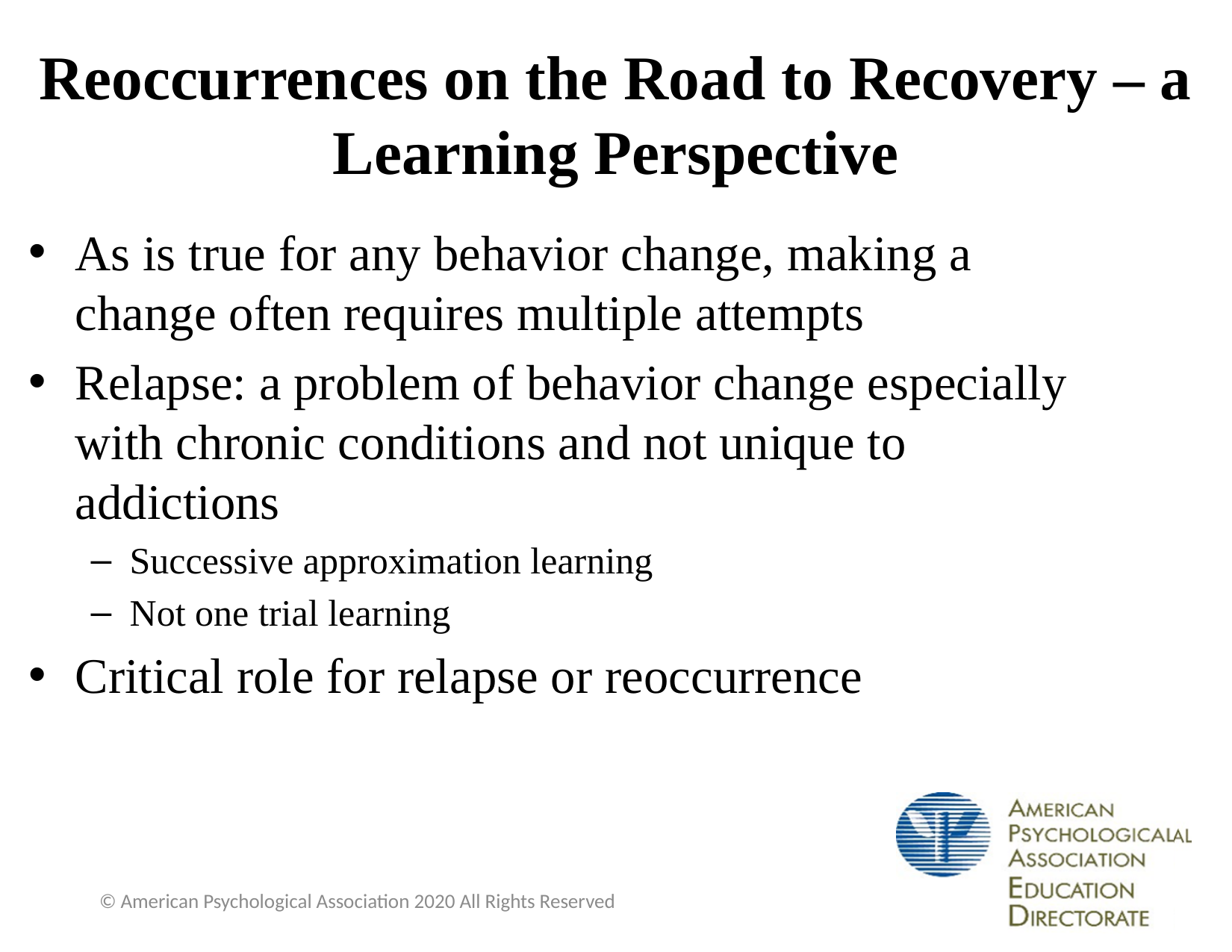

# Reoccurrences on the Road to Recovery – a Learning Perspective
As is true for any behavior change, making a change often requires multiple attempts
Relapse: a problem of behavior change especially with chronic conditions and not unique to addictions
Successive approximation learning
Not one trial learning
Critical role for relapse or reoccurrence

© American Psychological Association 2020 All Rights Reserved